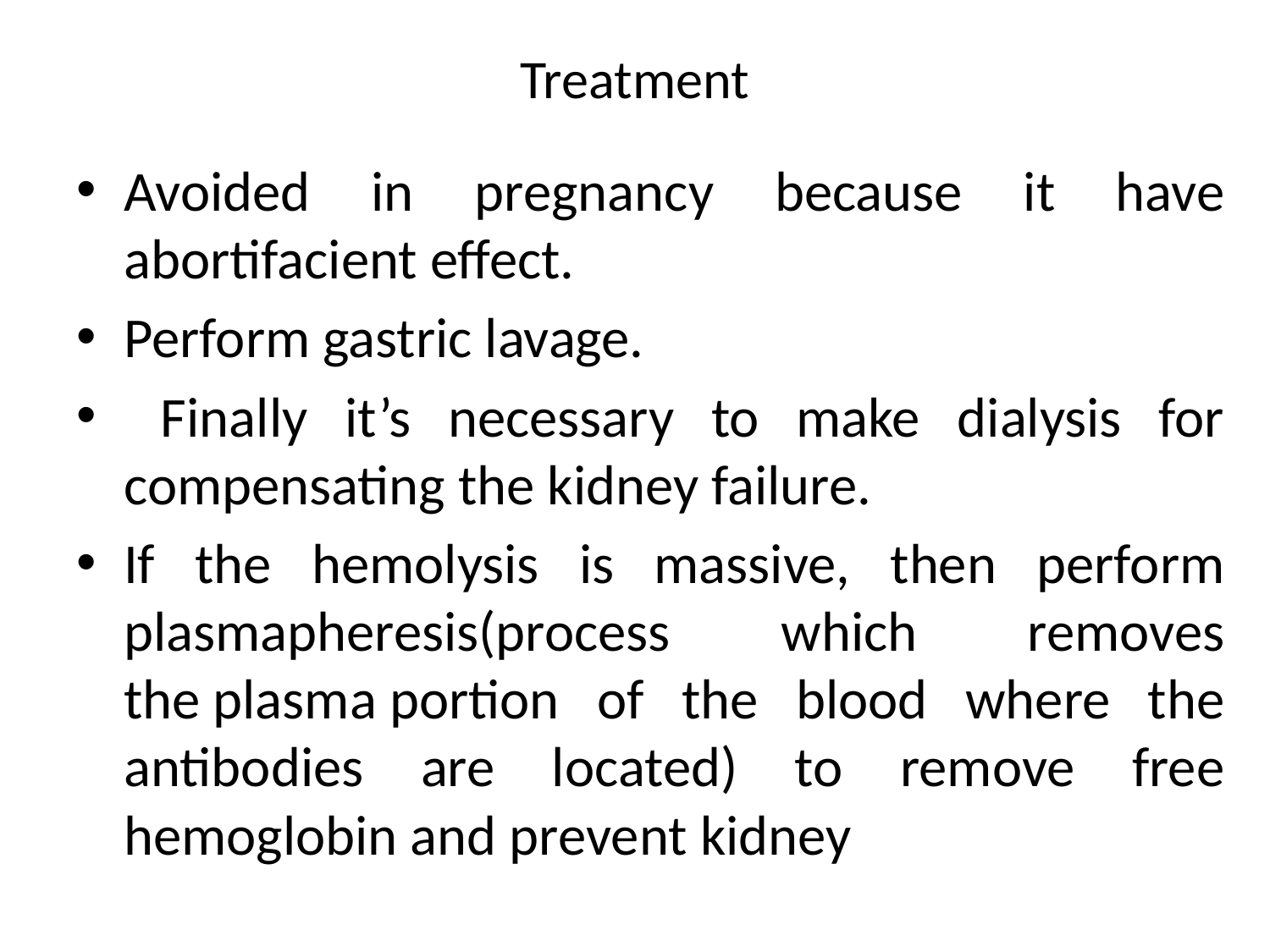

# Treatment
Avoided in pregnancy because it have abortifacient effect.
Perform gastric lavage.
 Finally it’s necessary to make dialysis for compensating the kidney failure.
If the hemolysis is massive, then perform plasmapheresis(process which removes the plasma portion of the blood where the antibodies are located) to remove free hemoglobin and prevent kidney